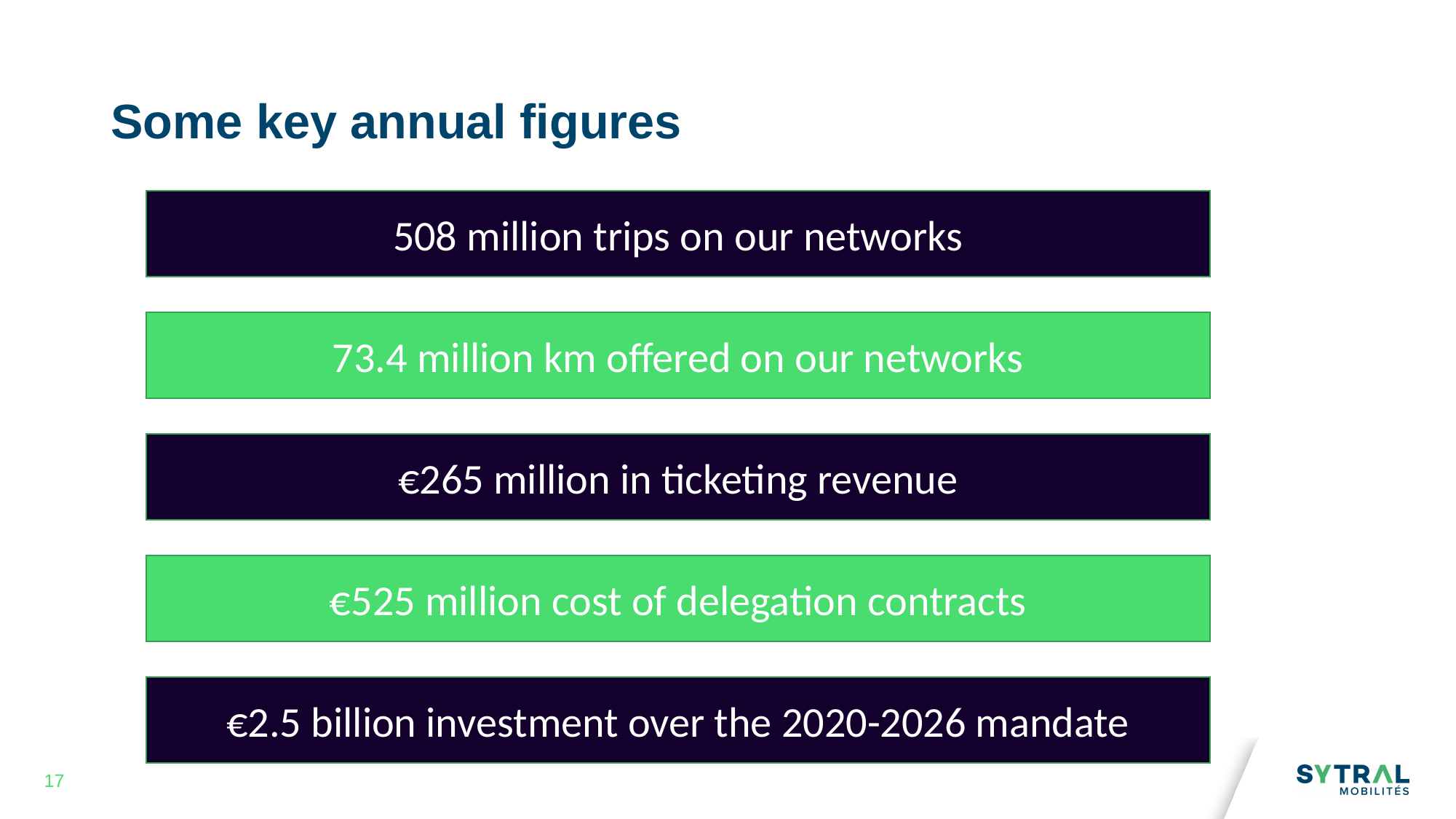

# Some key annual figures
508 million trips on our networks
73.4 million km offered on our networks
€265 million in ticketing revenue
€525 million cost of delegation contracts
€2.5 billion investment over the 2020-2026 mandate
17